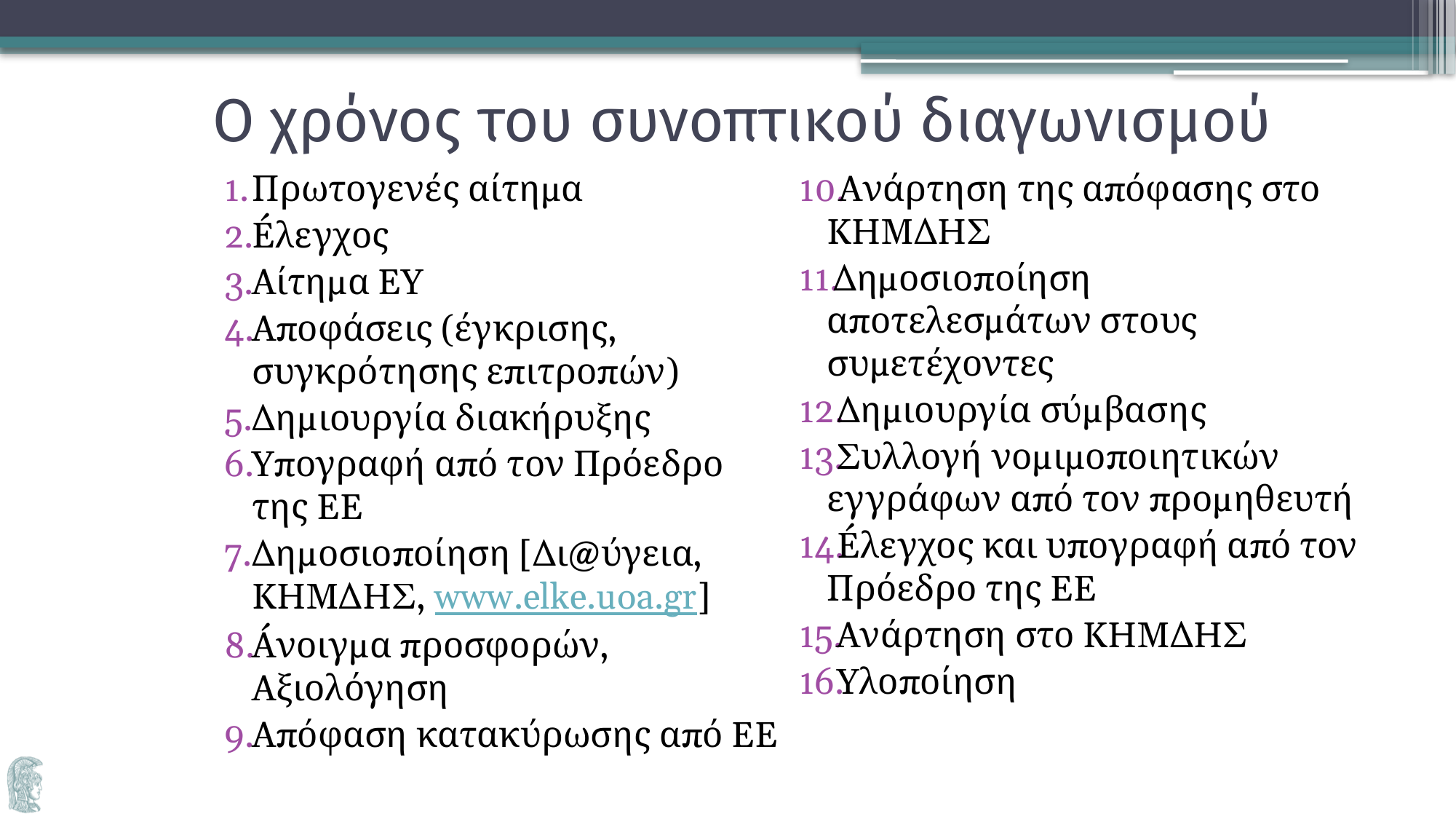

# Ο χρόνος του συνοπτικού διαγωνισμού
Πρωτογενές αίτημα
Έλεγχος
Αίτημα ΕΥ
Αποφάσεις (έγκρισης, συγκρότησης επιτροπών)
Δημιουργία διακήρυξης
Υπογραφή από τον Πρόεδρο της ΕΕ
Δημοσιοποίηση [Δι@ύγεια, ΚΗΜΔΗΣ, www.elke.uoa.gr]
Άνοιγμα προσφορών, Αξιολόγηση
Απόφαση κατακύρωσης από ΕΕ
Ανάρτηση της απόφασης στο ΚΗΜΔΗΣ
Δημοσιοποίηση αποτελεσμάτων στους συμετέχοντες
Δημιουργία σύμβασης
Συλλογή νομιμοποιητικών εγγράφων από τον προμηθευτή
Έλεγχος και υπογραφή από τον Πρόεδρο της ΕΕ
Ανάρτηση στο ΚΗΜΔΗΣ
Υλοποίηση